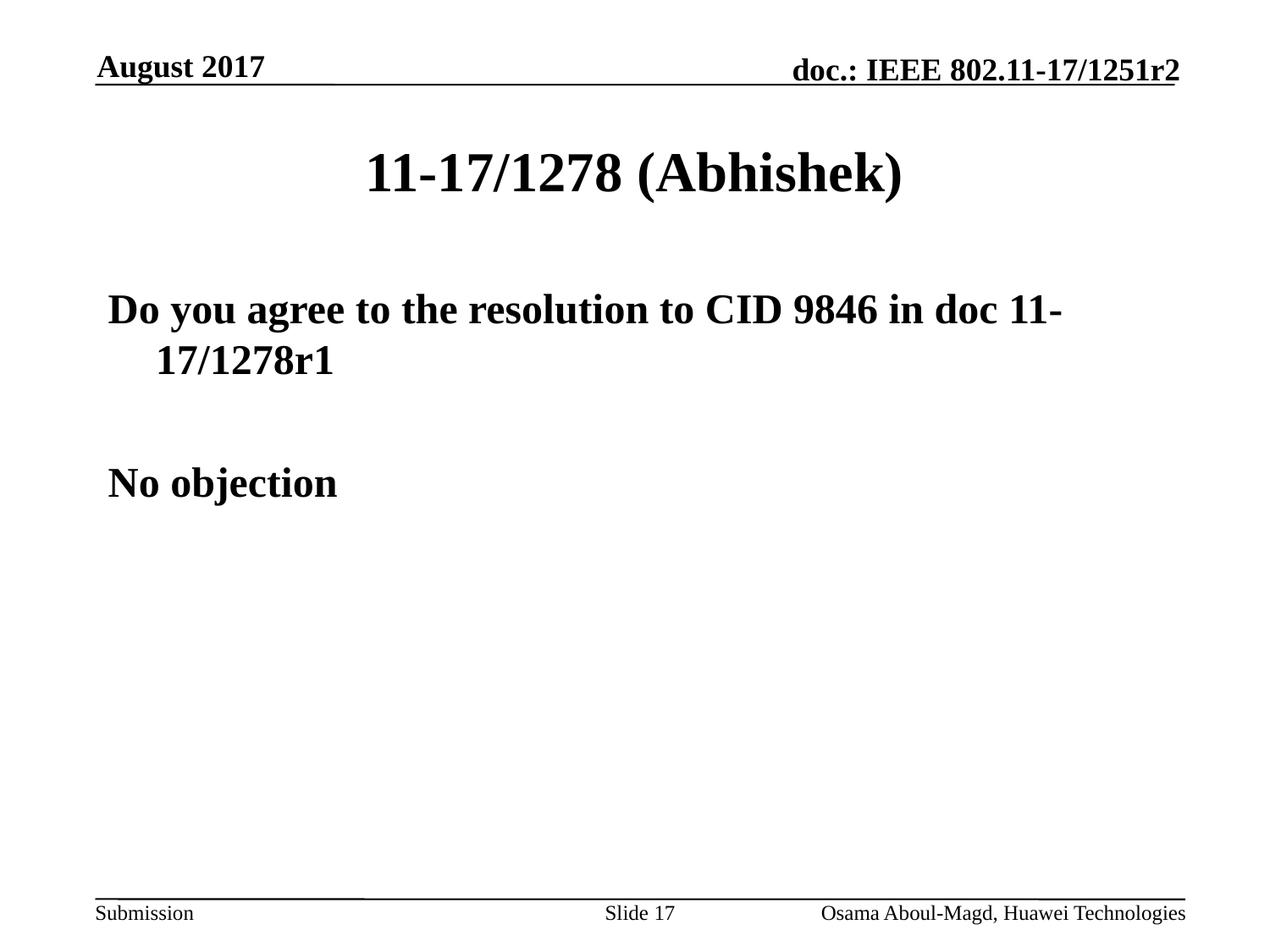

August 2017
# 11-17/1278 (Abhishek)
Do you agree to the resolution to CID 9846 in doc 11-17/1278r1

No objection

Slide 17
Osama Aboul-Magd, Huawei Technologies